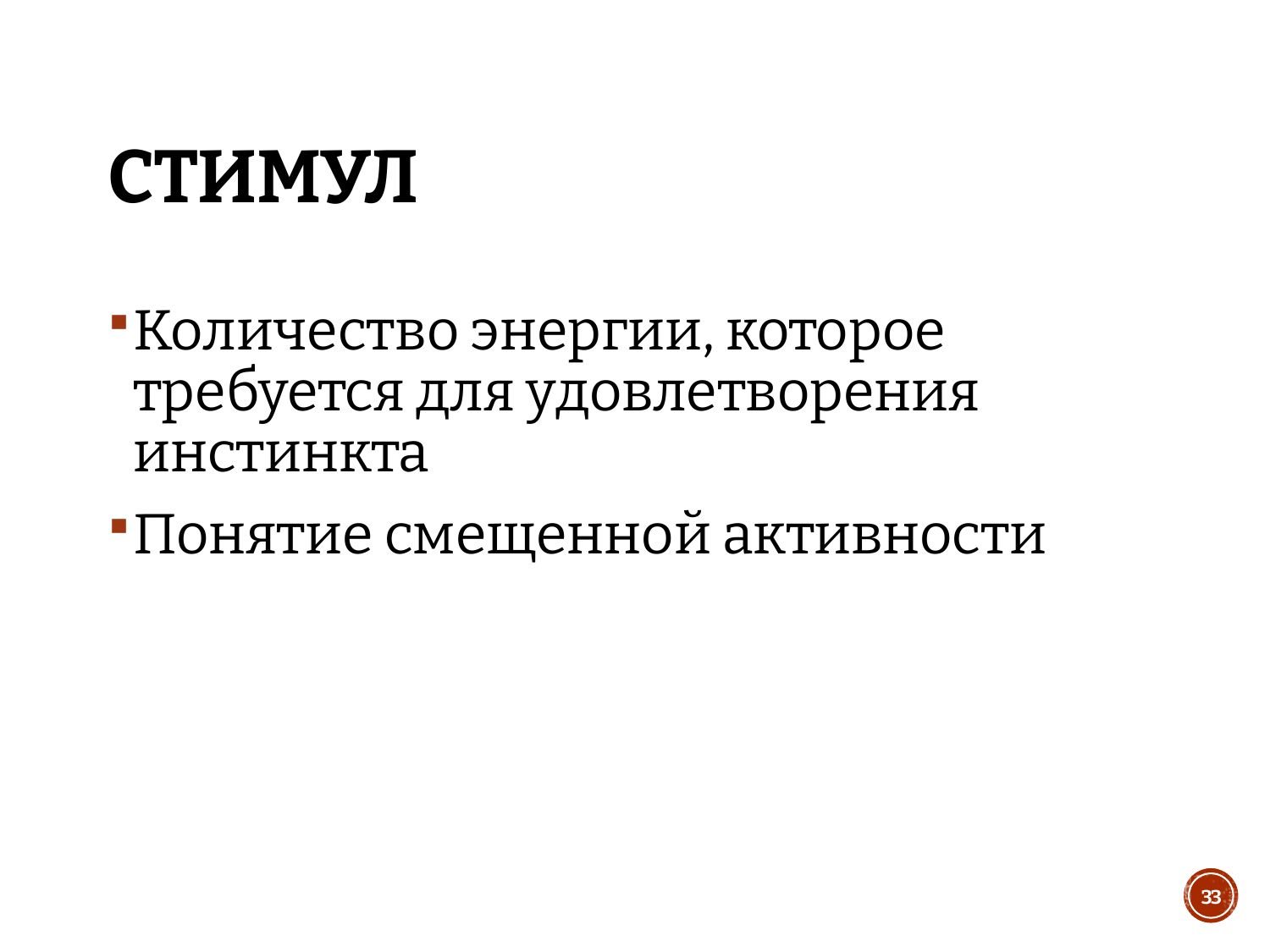

# Стимул
Количество энергии, которое требуется для удовлетворения инстинкта
Понятие смещенной активности

33